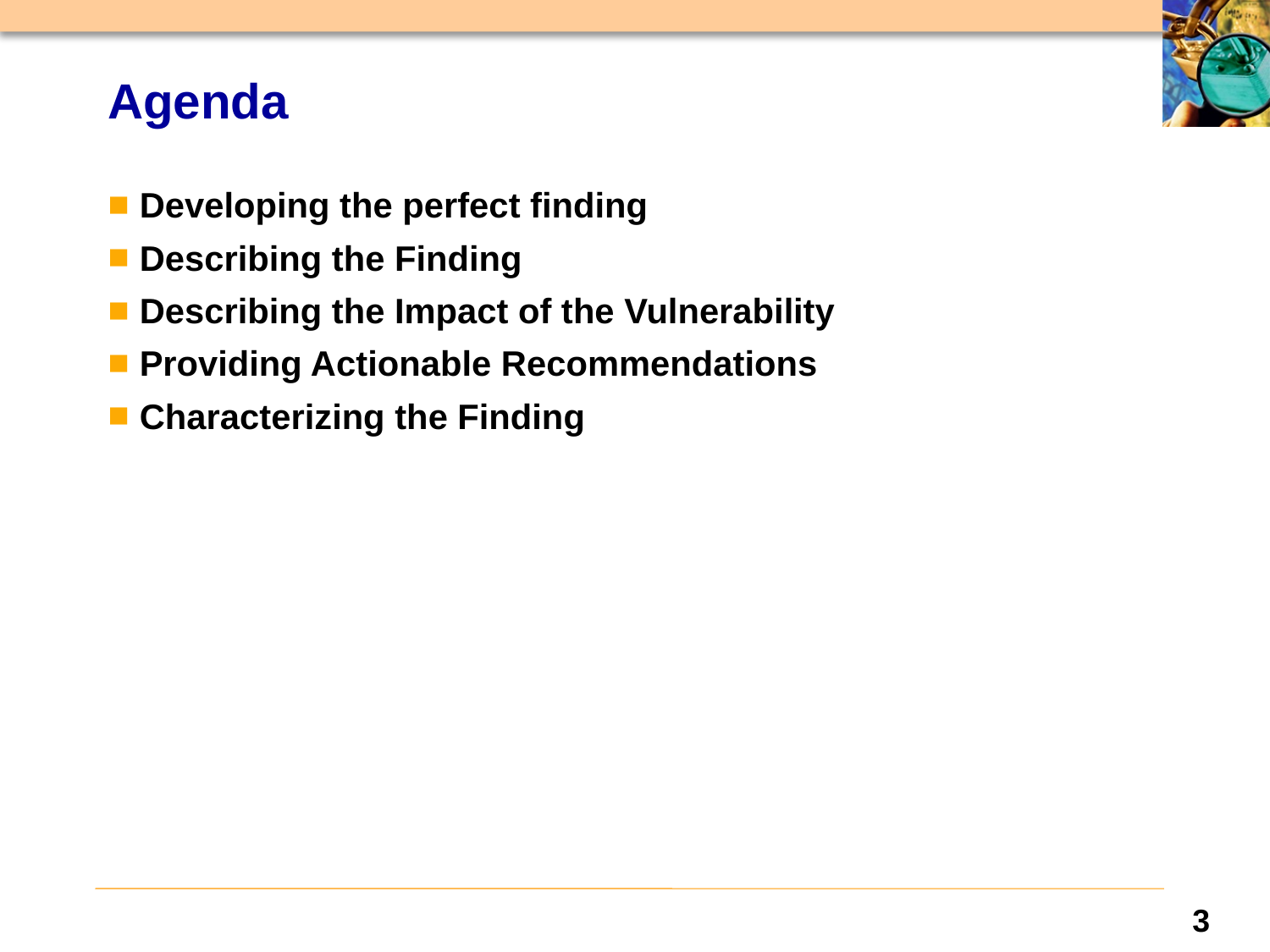

# Agenda
Developing the perfect finding
Describing the Finding
Describing the Impact of the Vulnerability
Providing Actionable Recommendations
Characterizing the Finding